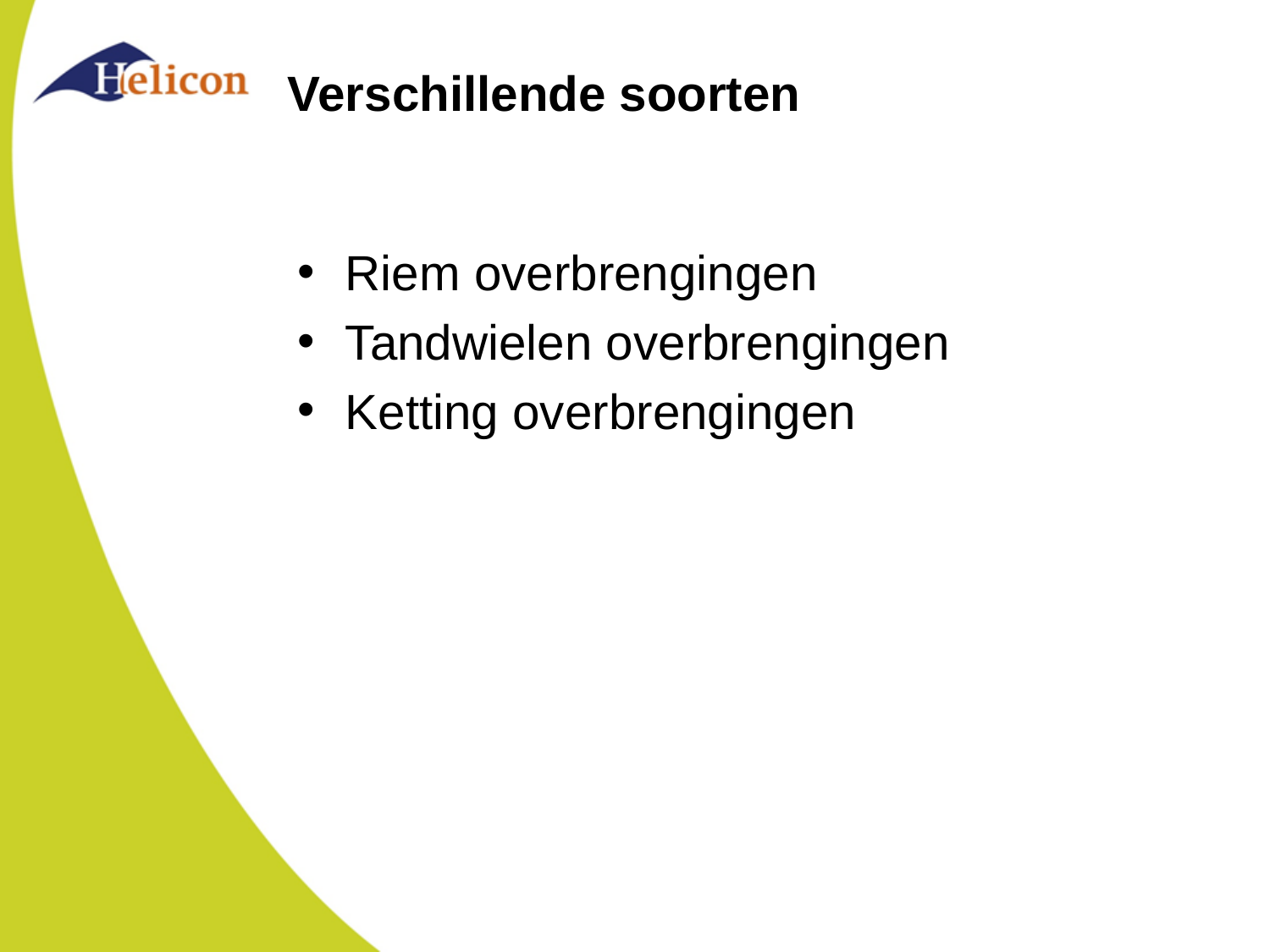

# Verschillende soorten

Riem overbrengingen
Tandwielen overbrengingen
Ketting overbrengingen